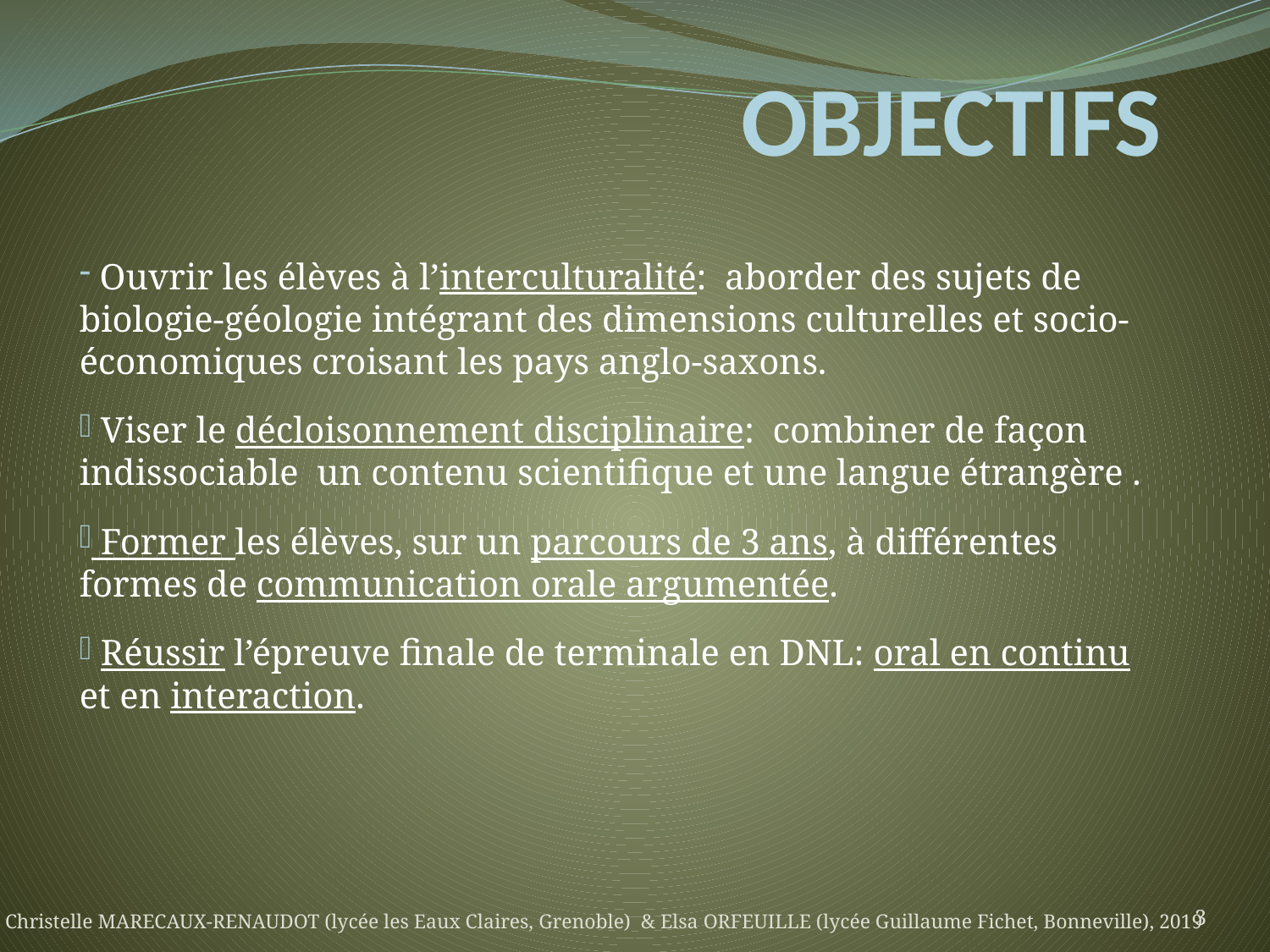

# OBJECTIFS
 Ouvrir les élèves à l’interculturalité:  aborder des sujets de biologie-géologie intégrant des dimensions culturelles et socio-économiques croisant les pays anglo-saxons.

 Viser le décloisonnement disciplinaire:  combiner de façon indissociable  un contenu scientifique et une langue étrangère .

 Former les élèves, sur un parcours de 3 ans, à différentes formes de communication orale argumentée.

 Réussir l’épreuve finale de terminale en DNL: oral en continu et en interaction.

3
Christelle MARECAUX-RENAUDOT (lycée les Eaux Claires, Grenoble)  & Elsa ORFEUILLE (lycée Guillaume Fichet, Bonneville), 2019